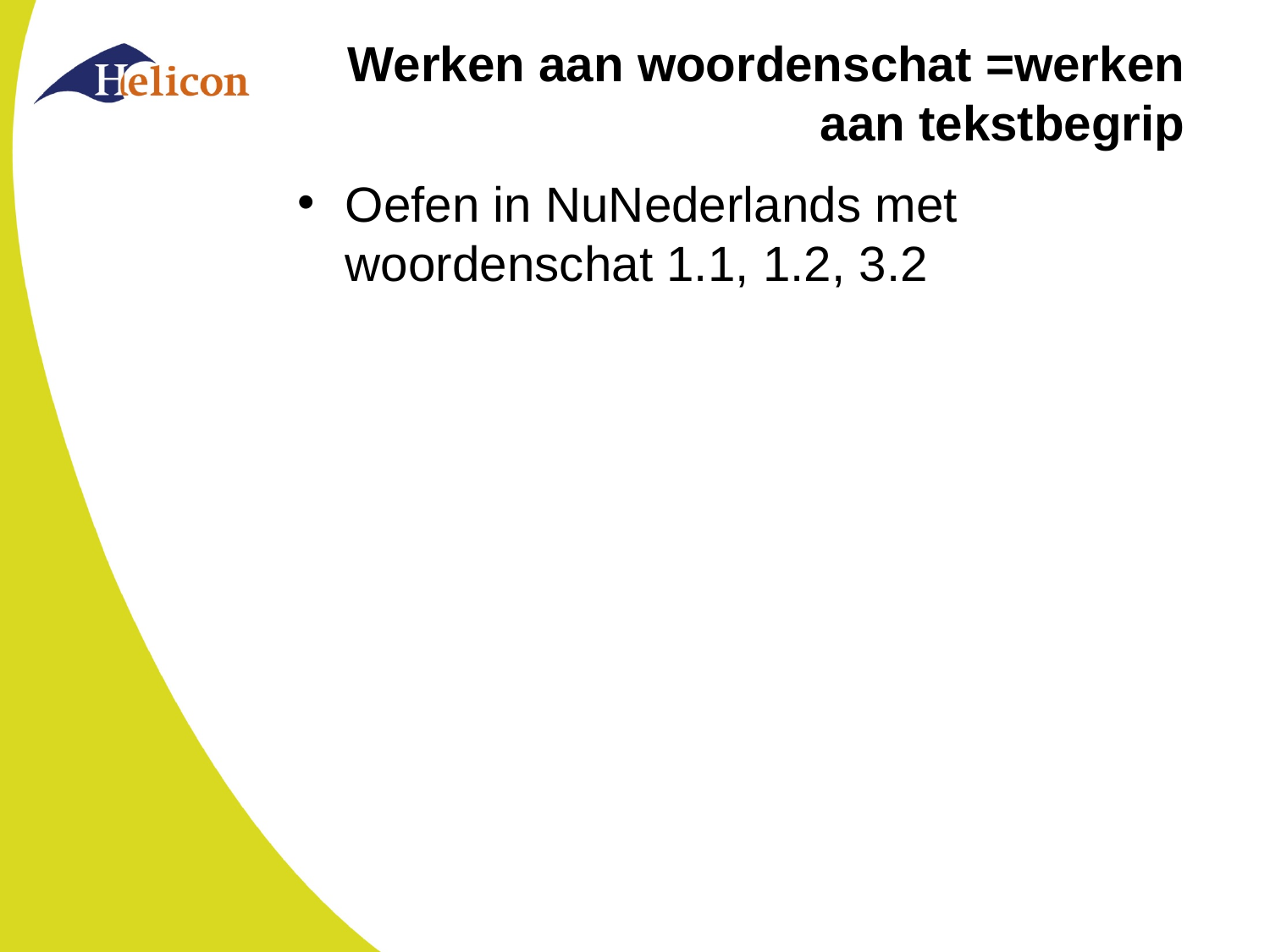

# Werken aan woordenschat =werken aan tekstbegrip
Oefen in NuNederlands met woordenschat 1.1, 1.2, 3.2